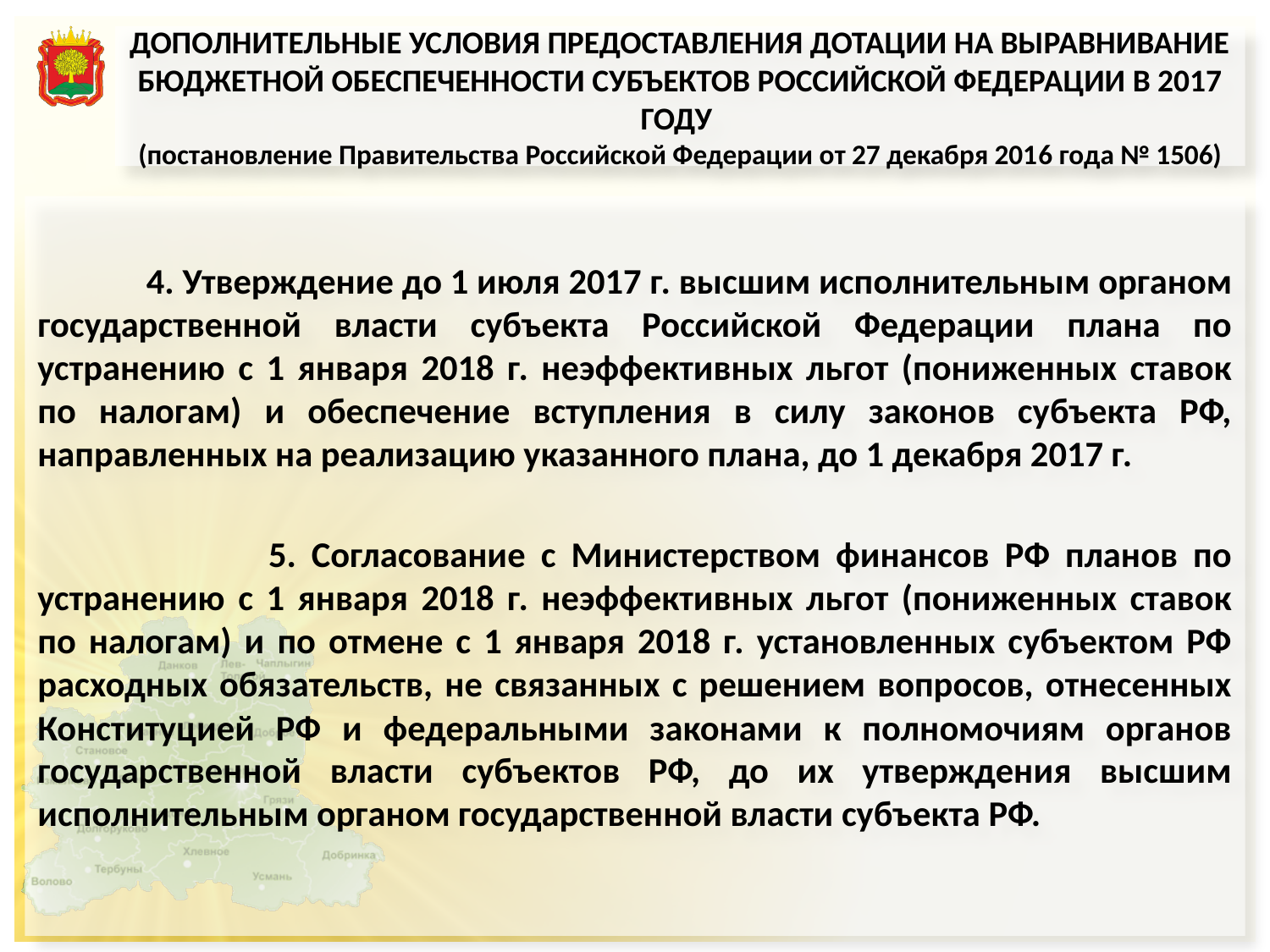

# ДОПОЛНИТЕЛЬНЫЕ УСЛОВИЯ ПРЕДОСТАВЛЕНИЯ ДОТАЦИИ НА ВЫРАВНИВАНИЕ БЮДЖЕТНОЙ ОБЕСПЕЧЕННОСТИ СУБЪЕКТОВ РОССИЙСКОЙ ФЕДЕРАЦИИ В 2017 ГОДУ (постановление Правительства Российской Федерации от 27 декабря 2016 года № 1506)

            4. Утверждение до 1 июля 2017 г. высшим исполнительным органом государственной власти субъекта Российской Федерации плана по устранению с 1 января 2018 г. неэффективных льгот (пониженных ставок по налогам) и обеспечение вступления в силу законов субъекта РФ, направленных на реализацию указанного плана, до 1 декабря 2017 г.

               5. Согласование с Министерством финансов РФ планов по устранению с 1 января 2018 г. неэффективных льгот (пониженных ставок по налогам) и по отмене с 1 января 2018 г. установленных субъектом РФ расходных обязательств, не связанных с решением вопросов, отнесенных Конституцией РФ и федеральными законами к полномочиям органов государственной власти субъектов РФ, до их утверждения высшим исполнительным органом государственной власти субъекта РФ.